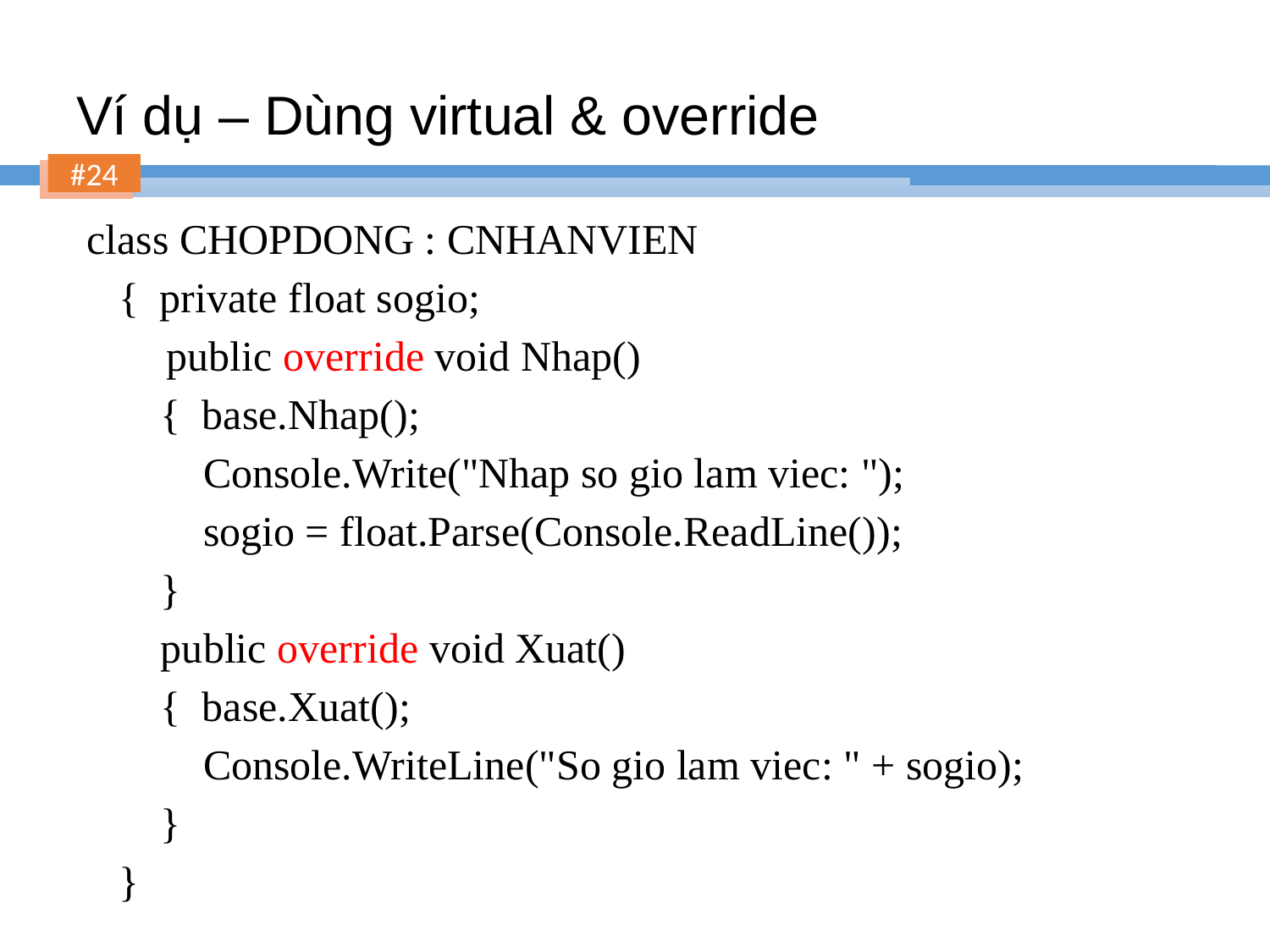

# Ví dụ – Dùng virtual & override
 class CHOPDONG : CNHANVIEN
    {  private float sogio;
	    public override void Nhap()
        {  base.Nhap();
            Console.Write("Nhap so gio lam viec: ");
            sogio = float.Parse(Console.ReadLine());
        }
        public override void Xuat()
        {  base.Xuat();
            Console.WriteLine("So gio lam viec: " + sogio);
        }
    }
24